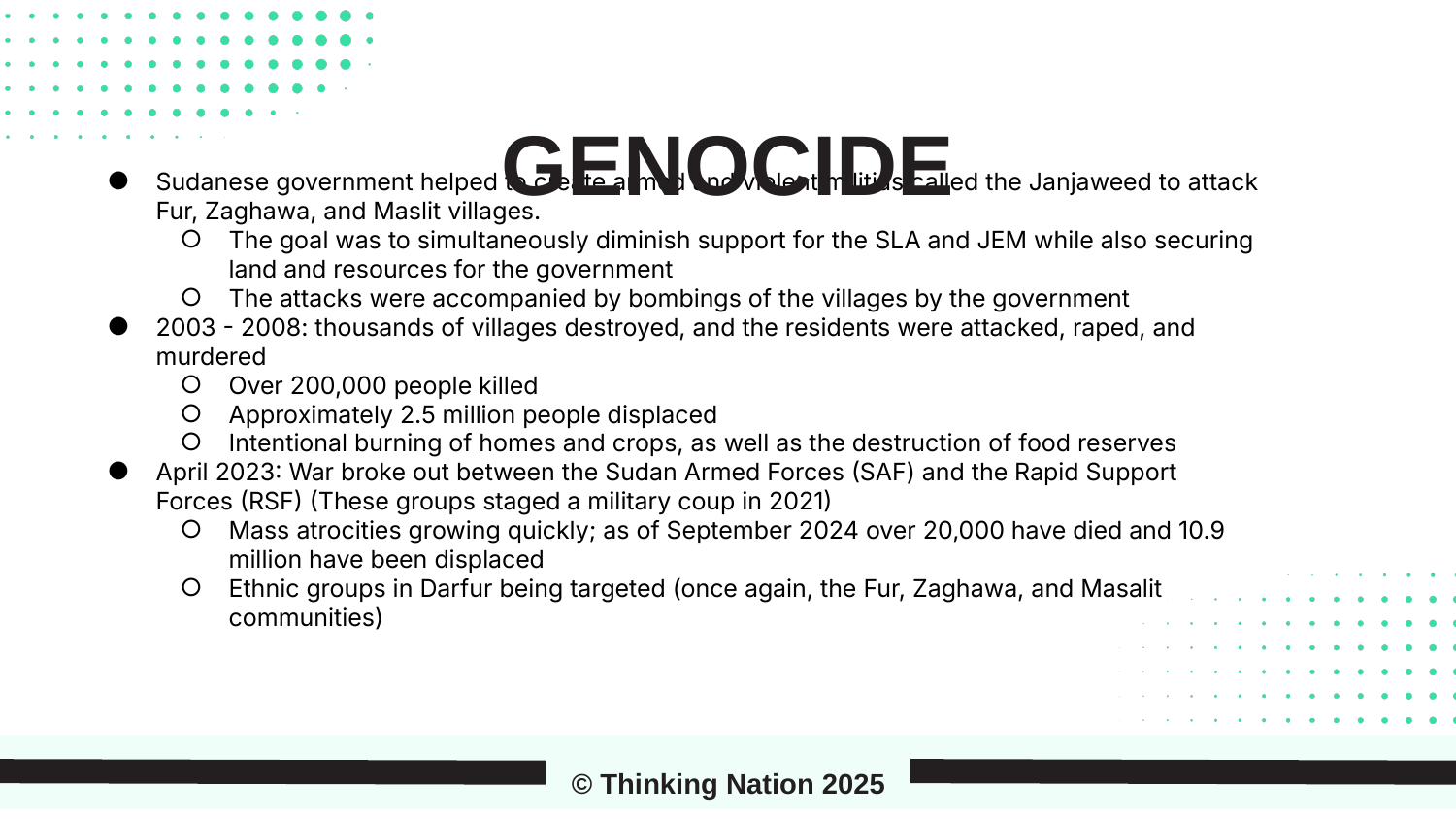

GENOCIDE
Sudanese government helped to create armed and violent militias called the Janjaweed to attack Fur, Zaghawa, and Maslit villages.
The goal was to simultaneously diminish support for the SLA and JEM while also securing land and resources for the government
The attacks were accompanied by bombings of the villages by the government
2003 - 2008: thousands of villages destroyed, and the residents were attacked, raped, and murdered
Over 200,000 people killed
Approximately 2.5 million people displaced
Intentional burning of homes and crops, as well as the destruction of food reserves
April 2023: War broke out between the Sudan Armed Forces (SAF) and the Rapid Support Forces (RSF) (These groups staged a military coup in 2021)
Mass atrocities growing quickly; as of September 2024 over 20,000 have died and 10.9 million have been displaced
Ethnic groups in Darfur being targeted (once again, the Fur, Zaghawa, and Masalit communities)

© Thinking Nation 2025